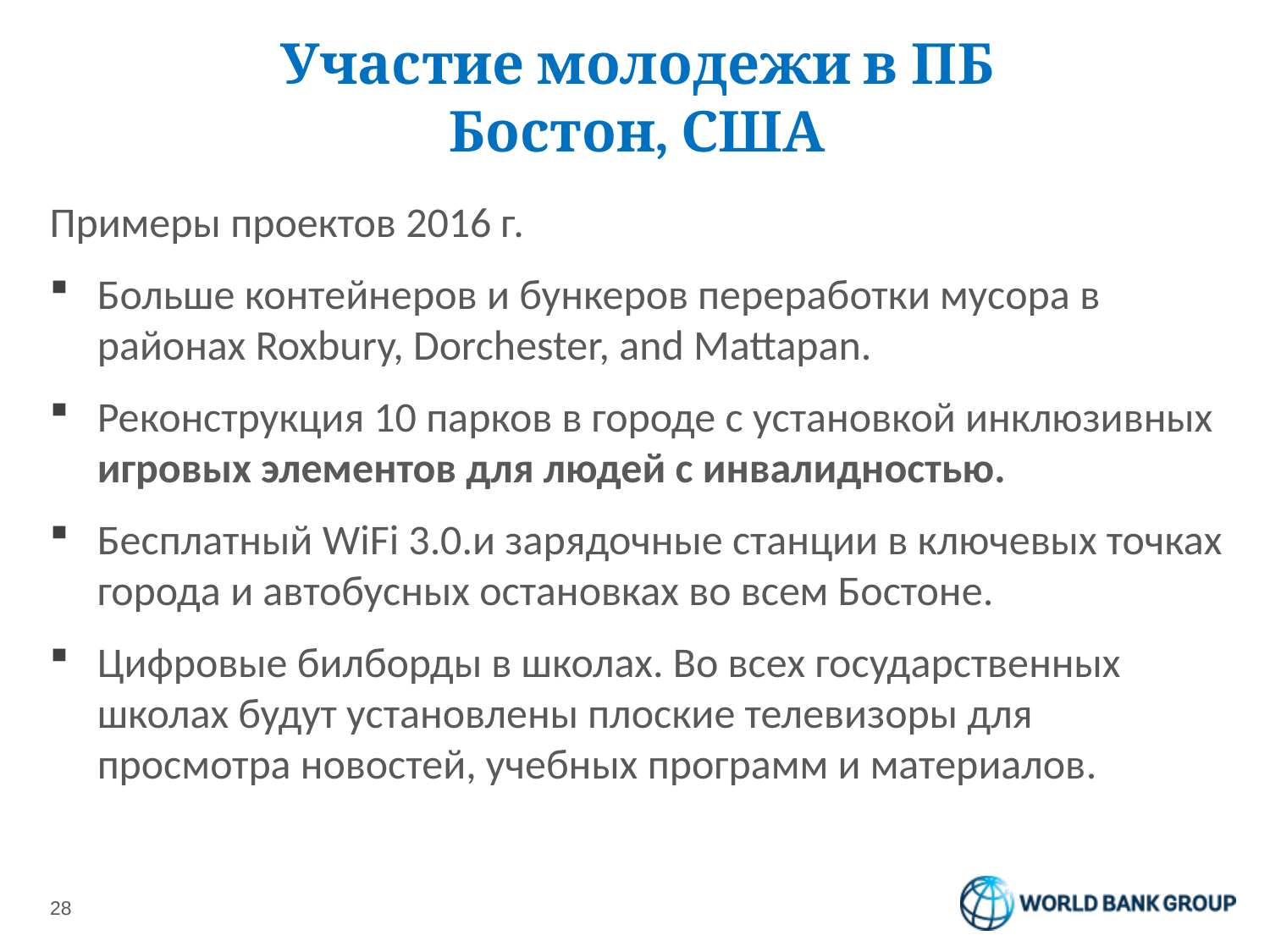

# Участие молодежи в ПБ Бостон, США
Примеры проектов 2016 г.
Больше контейнеров и бункеров переработки мусора в районах Roxbury, Dorchester, and Mattapan.
Реконструкция 10 парков в городе с установкой инклюзивных игровых элементов для людей с инвалидностью.
Бесплатный WiFi 3.0.и зарядочные станции в ключевых точках города и автобусных остановках во всем Бостоне.
Цифровые билборды в школах. Во всех государственных школах будут установлены плоские телевизоры для просмотра новостей, учебных программ и материалов.
28